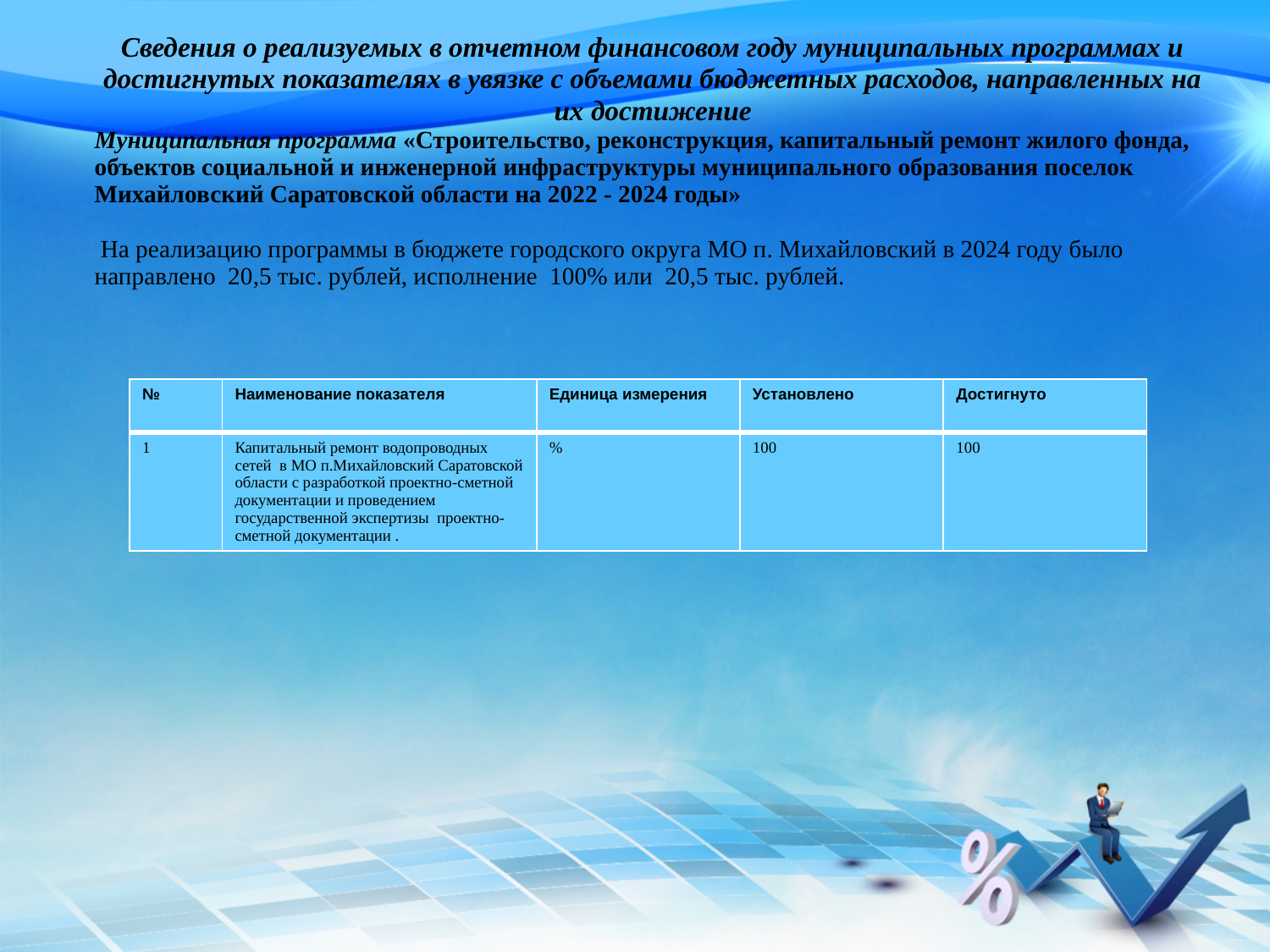

| Сведения о реализуемых в отчетном финансовом году муниципальных программах и достигнутых показателях в увязке с объемами бюджетных расходов, направленных на их достижение Муниципальная программа «Строительство, реконструкция, капитальный ремонт жилого фонда, объектов социальной и инженерной инфраструктуры муниципального образования поселок Михайловский Саратовской области на 2022 - 2024 годы» На реализацию программы в бюджете городского округа МО п. Михайловский в 2024 году было направлено 20,5 тыс. рублей, исполнение 100% или 20,5 тыс. рублей. |
| --- |
| № | Наименование показателя | Единица измерения | Установлено | Достигнуто |
| --- | --- | --- | --- | --- |
| 1 | Капитальный ремонт водопроводных сетей в МО п.Михайловский Саратовской области с разработкой проектно-сметной документации и проведением государственной экспертизы проектно-сметной документации . | % | 100 | 100 |